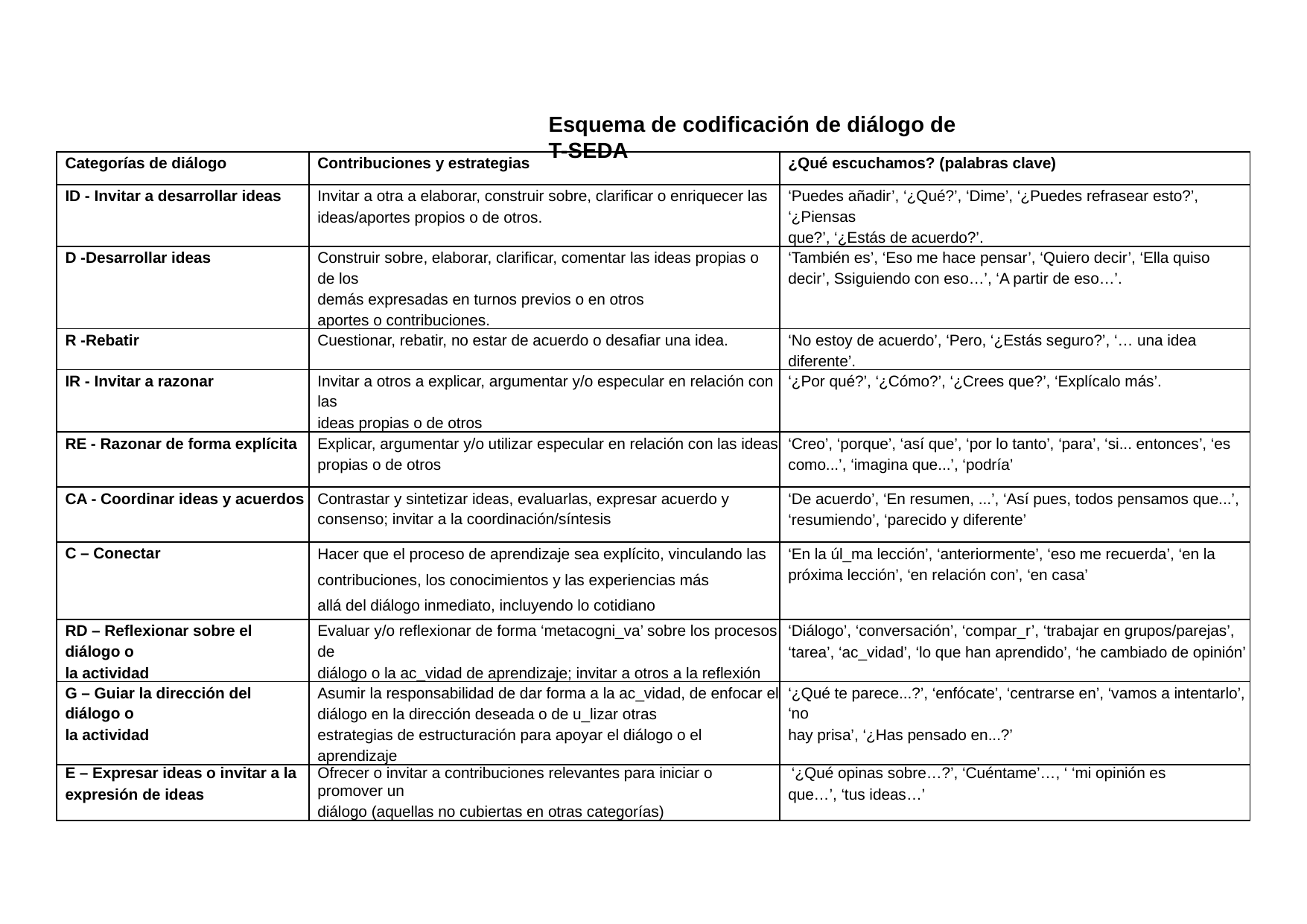

Esquema de codificación de diálogo de T-SEDA
| Categorías de diálogo | Contribuciones y estrategias | ¿Qué escuchamos? (palabras clave) |
| --- | --- | --- |
| ID - Invitar a desarrollar ideas | Invitar a otra a elaborar, construir sobre, clariﬁcar o enriquecer las ideas/aportes propios o de otros. | ‘Puedes añadir’, ‘¿Qué?’, ‘Dime’, ‘¿Puedes refrasear esto?’, ‘¿Piensas que?’, ‘¿Estás de acuerdo?’. |
| D -Desarrollar ideas | Construir sobre, elaborar, clariﬁcar, comentar las ideas propias o de los demás expresadas en turnos previos o en otros aportes o contribuciones. | ‘También es’, ‘Eso me hace pensar’, ‘Quiero decir’, ‘Ella quiso decir’, Ssiguiendo con eso…’, ‘A partir de eso…’. |
| R -Rebatir | Cuestionar, rebatir, no estar de acuerdo o desafiar una idea. | ‘No estoy de acuerdo’, ‘Pero, ‘¿Estás seguro?’, ‘… una idea diferente’. |
| IR - Invitar a razonar | Invitar a otros a explicar, argumentar y/o especular en relación con las ideas propias o de otros | ‘¿Por qué?’, ‘¿Cómo?’, ‘¿Crees que?’, ‘Explícalo más’. |
| RE - Razonar de forma explícita | Explicar, argumentar y/o utilizar especular en relación con las ideas propias o de otros | ‘Creo’, ‘porque’, ‘así que’, ‘por lo tanto’, ‘para’, ‘si... entonces’, ‘es como...’, ‘imagina que...’, ‘podría’ |
| CA - Coordinar ideas y acuerdos | Contrastar y sintetizar ideas, evaluarlas, expresar acuerdo y consenso; invitar a la coordinación/síntesis | ‘De acuerdo’, ‘En resumen, ...’, ‘Así pues, todos pensamos que...’, ‘resumiendo’, ‘parecido y diferente’ |
| C – Conectar | Hacer que el proceso de aprendizaje sea explícito, vinculando las contribuciones, los conocimientos y las experiencias más allá del diálogo inmediato, incluyendo lo cotidiano | ‘En la úl\_ma lección’, ‘anteriormente’, ‘eso me recuerda’, ‘en la próxima lección’, ‘en relación con’, ‘en casa’ |
| RD – Reﬂexionar sobre el diálogo o la actividad | Evaluar y/o reﬂexionar de forma ‘metacogni\_va’ sobre los procesos de diálogo o la ac\_vidad de aprendizaje; invitar a otros a la reﬂexión | ‘Diálogo’, ‘conversación’, ‘compar\_r’, ‘trabajar en grupos/parejas’, ‘tarea’, ‘ac\_vidad’, ‘lo que han aprendido’, ‘he cambiado de opinión’ |
| G – Guiar la dirección del diálogo o la actividad | Asumir la responsabilidad de dar forma a la ac\_vidad, de enfocar el diálogo en la dirección deseada o de u\_lizar otras estrategias de estructuración para apoyar el diálogo o el aprendizaje | ‘¿Qué te parece...?’, ‘enfócate’, ‘centrarse en’, ‘vamos a intentarlo’, ‘no hay prisa’, ‘¿Has pensado en...?’ |
| E – Expresar ideas o invitar a la expresión de ideas | Ofrecer o invitar a contribuciones relevantes para iniciar o promover un diálogo (aquellas no cubiertas en otras categorías) | ‘¿Qué opinas sobre…?’, ‘Cuéntame’…, ‘ ‘mi opinión es que…’, ‘tus ideas…’ |